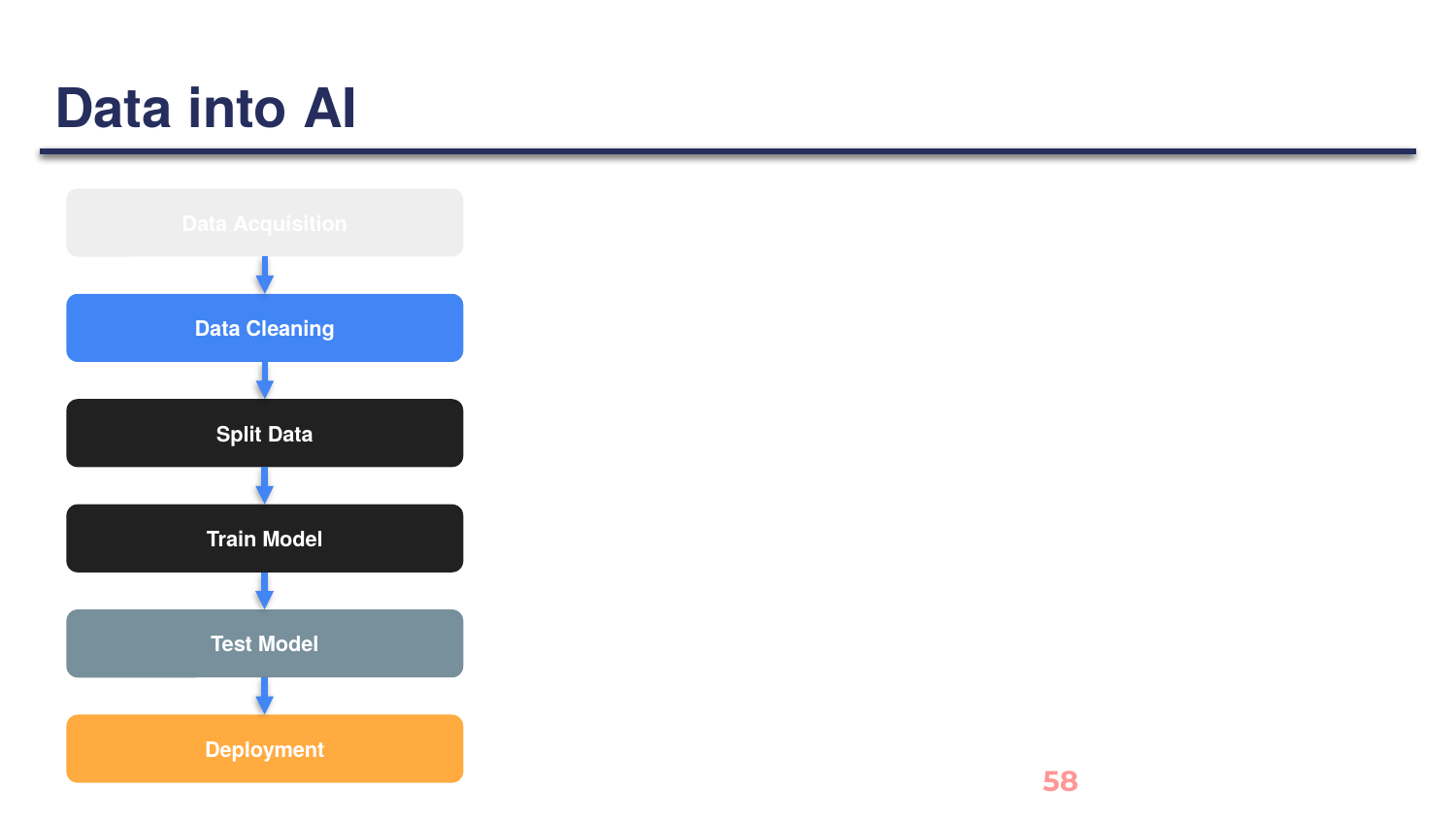

Data into AI
Data Acquisition

Data Cleaning
Split Data
Train Model
Test Model
Deployment
58